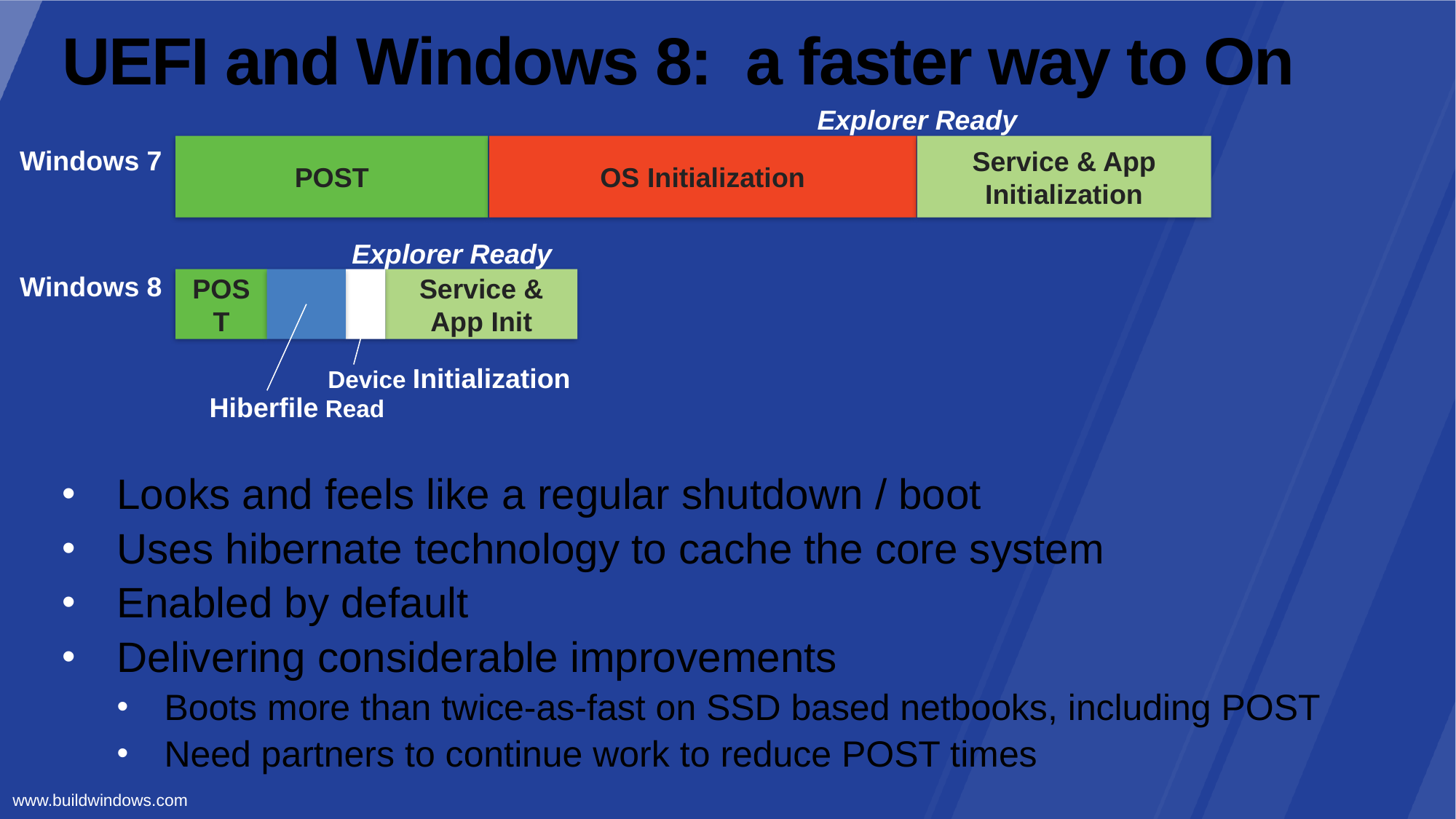

# UEFI and Windows 8:  a faster way to On
Explorer Ready
POST
OS Initialization
Service & App Initialization
Windows 7
Explorer Ready
Windows 8
POST

Service & App Init
Device Initialization
Hiberfile Read
Looks and feels like a regular shutdown / boot
Uses hibernate technology to cache the core system
Enabled by default
Delivering considerable improvements
Boots more than twice-as-fast on SSD based netbooks, including POST
Need partners to continue work to reduce POST times